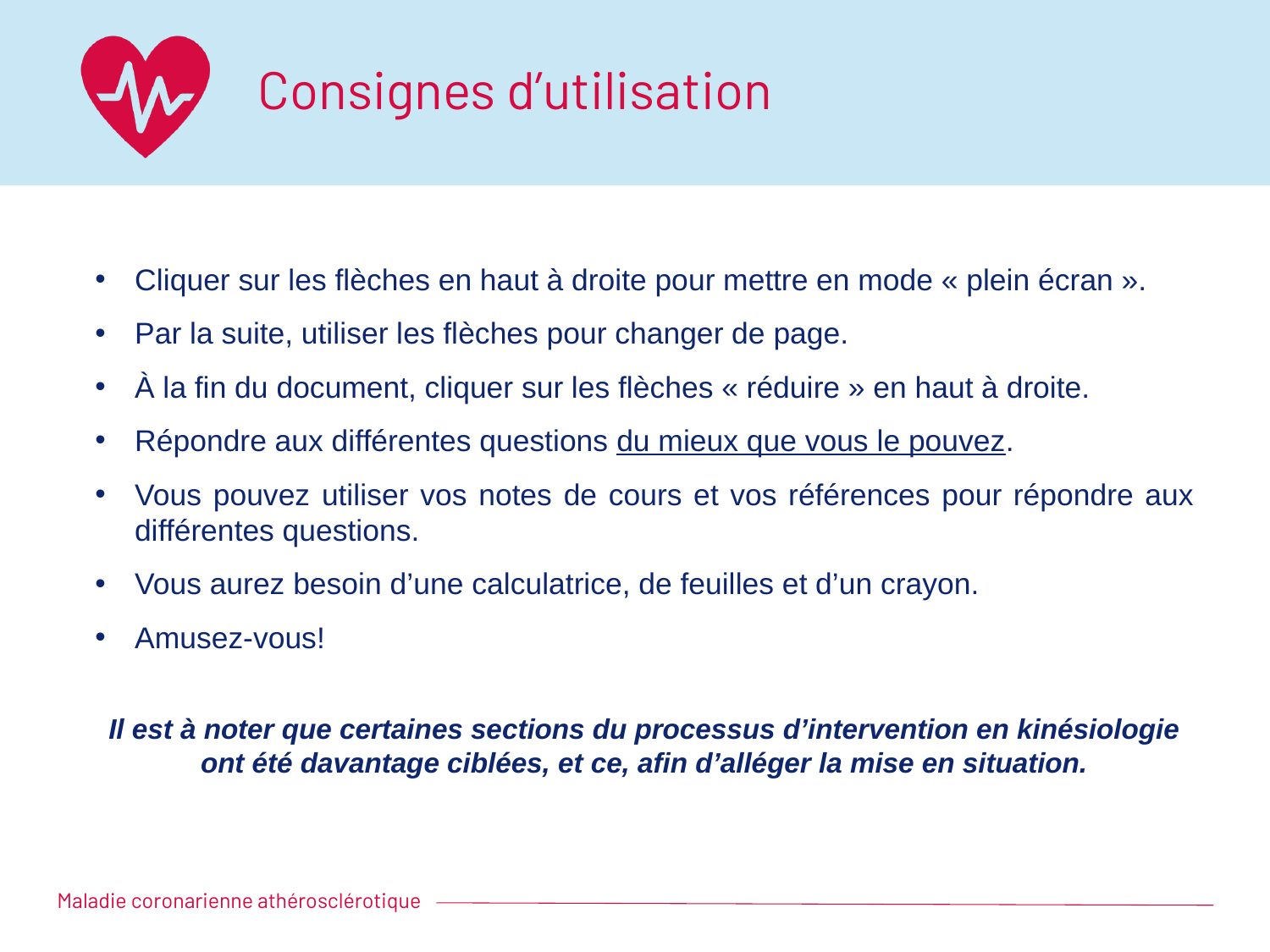

# Consignes d’utilisation
Cliquer sur les flèches en haut à droite pour mettre en mode « plein écran ».
Par la suite, utiliser les flèches pour changer de page.
À la fin du document, cliquer sur les flèches « réduire » en haut à droite.
Répondre aux différentes questions du mieux que vous le pouvez.
Vous pouvez utiliser vos notes de cours et vos références pour répondre aux différentes questions.
Vous aurez besoin d’une calculatrice, de feuilles et d’un crayon.
Amusez-vous!

Il est à noter que certaines sections du processus d’intervention en kinésiologie ont été davantage ciblées, et ce, afin d’alléger la mise en situation.